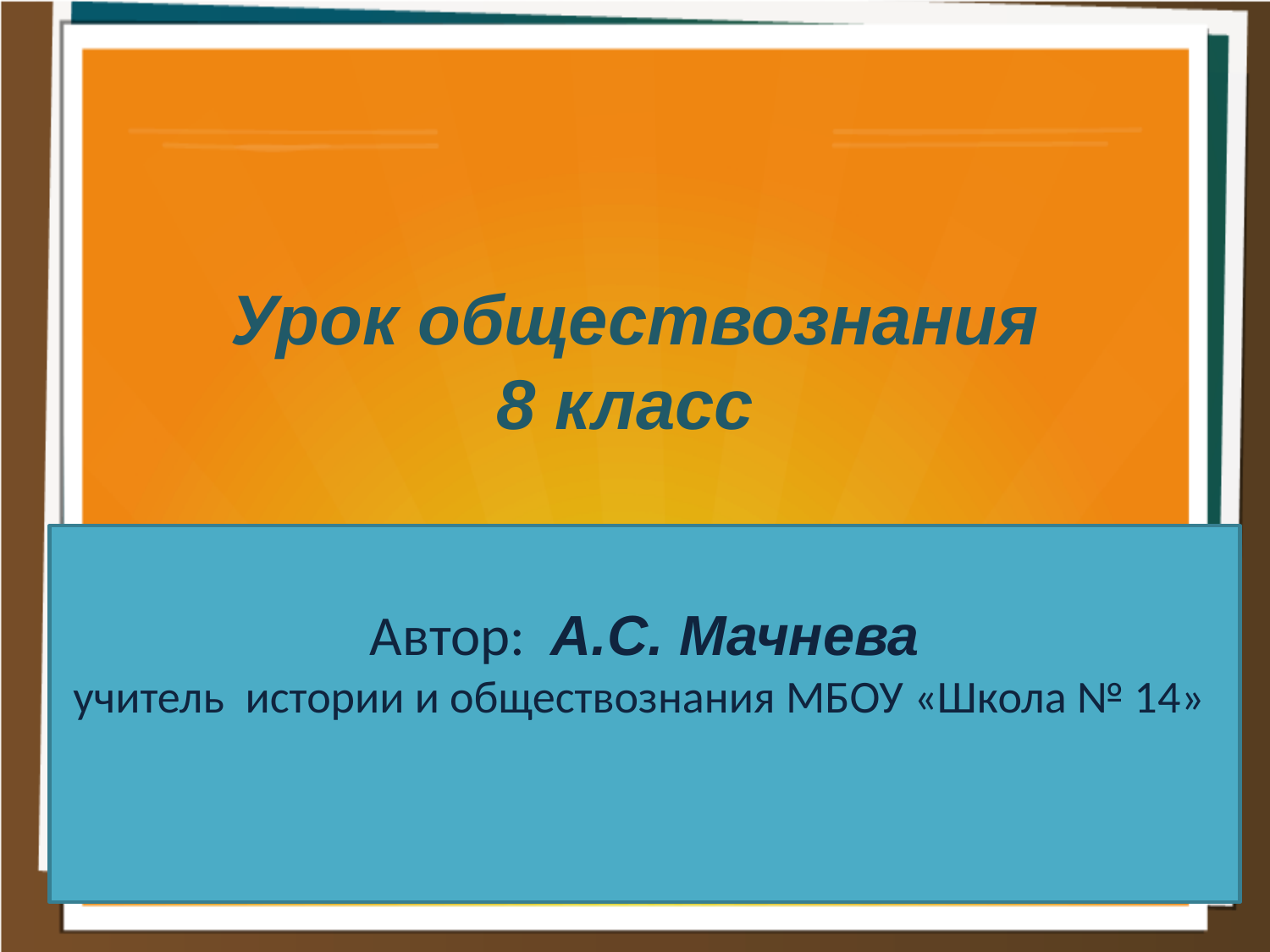

Урок обществознания
8 класс

Автор:  А.С. Мачнева
учитель  истории и обществознания МБОУ «Школа № 14»